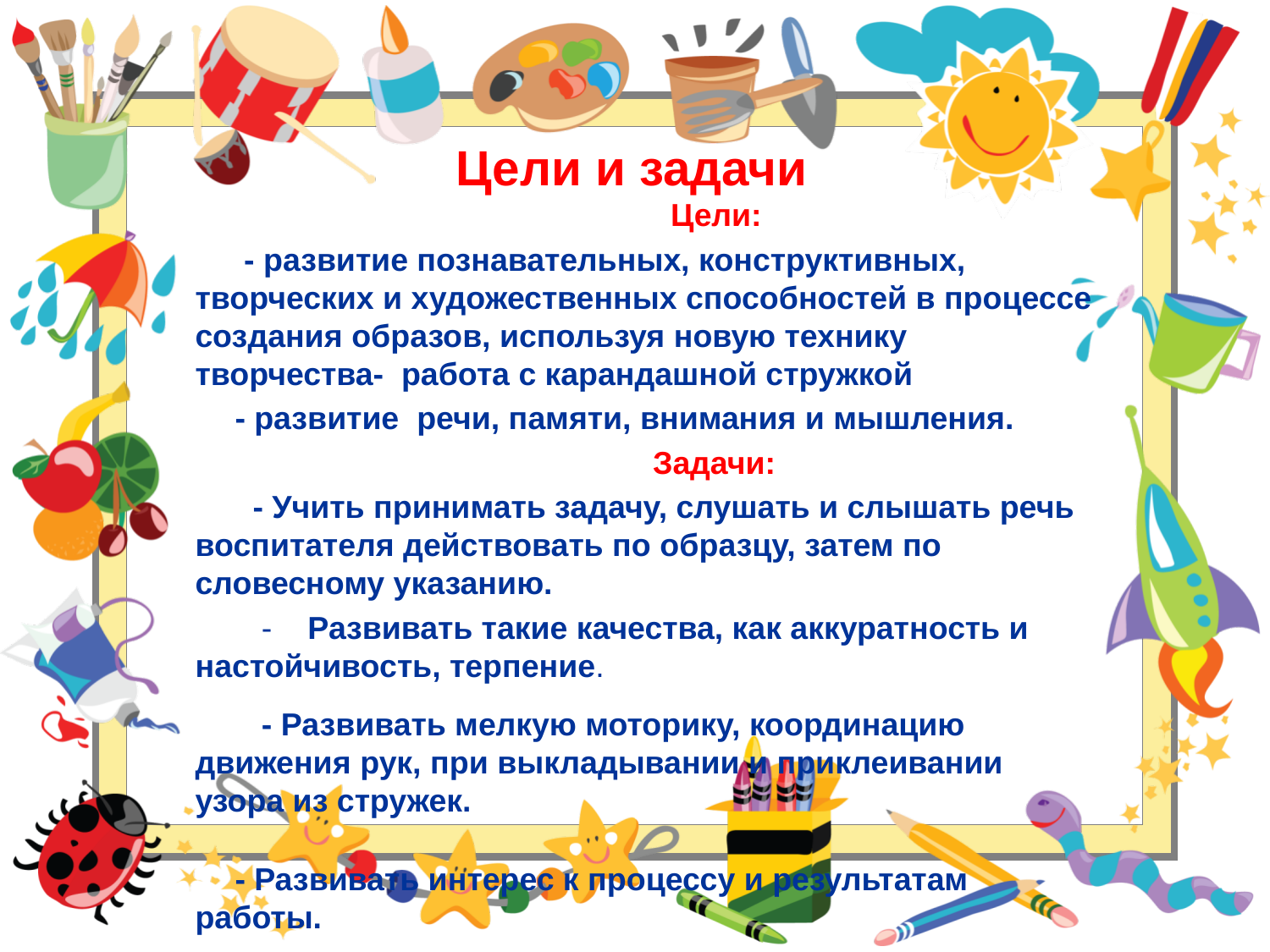

# Цели и задачи
                                                 Цели:
 - развитие познавательных, конструктивных, творческих и художественных способностей в процессе создания образов, используя новую технику творчества-  работа с карандашной стружкой
- развитие  речи, памяти, внимания и мышления.
                                               Задачи:
  - Учить принимать задачу, слушать и слышать речь воспитателя действовать по образцу, затем по словесному указанию.
   -    Развивать такие качества, как аккуратность и настойчивость, терпение.
   - Развивать мелкую моторику, координацию движения рук, при выкладывании и приклеивании узора из стружек.
- Развивать интерес к процессу и результатам работы.